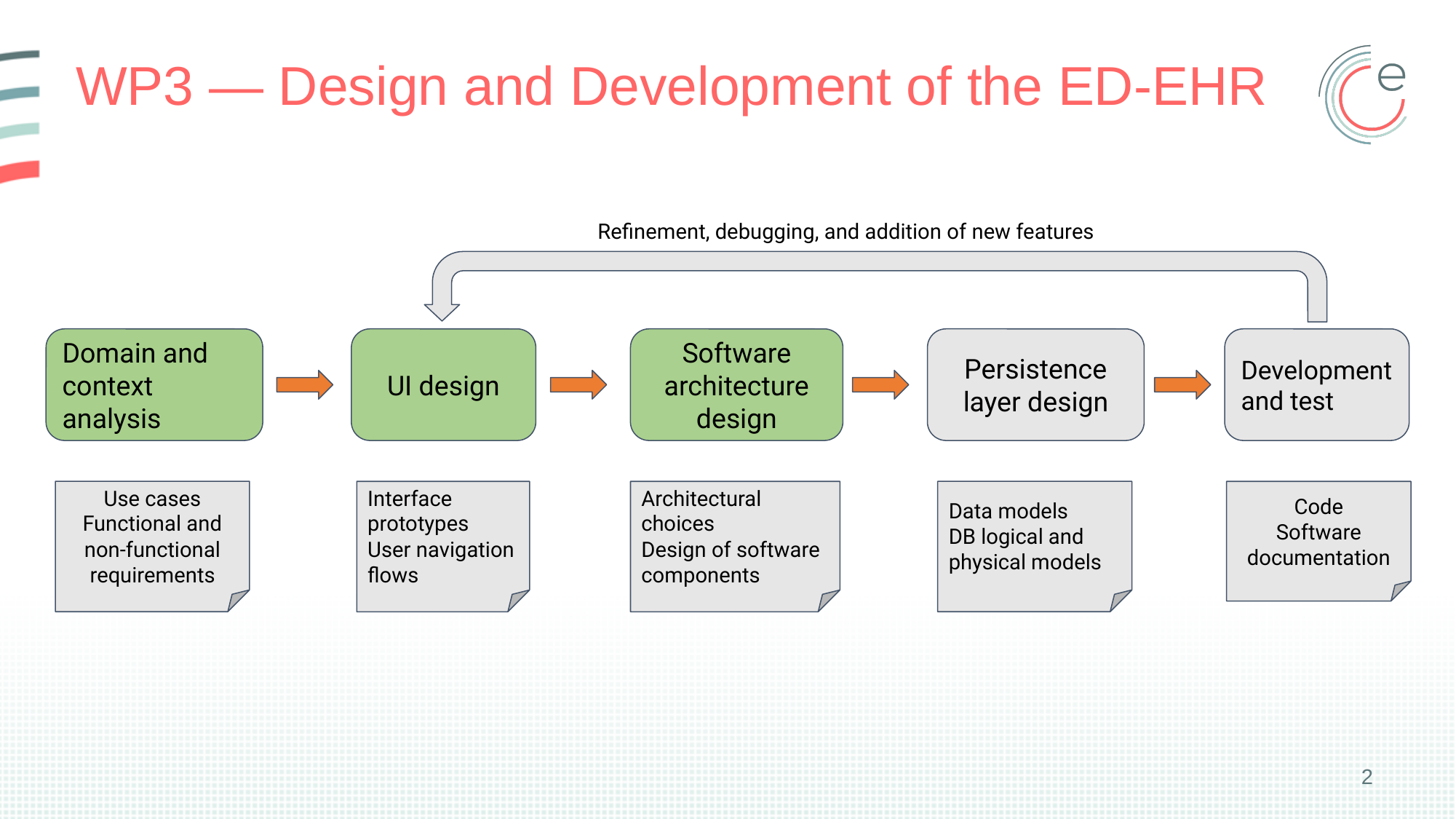

# WP3 — Design and Development of the ED-EHR
Refinement, debugging, and addition of new features

Domain and context analysis
UI design
Software architecture design
Persistence layer design
Development and test

Code
Software documentation
Data models
DB logical and physical models
Use cases
Functional and non-functional requirements
Architectural choices
Design of software components
Interface prototypes
User navigation flows